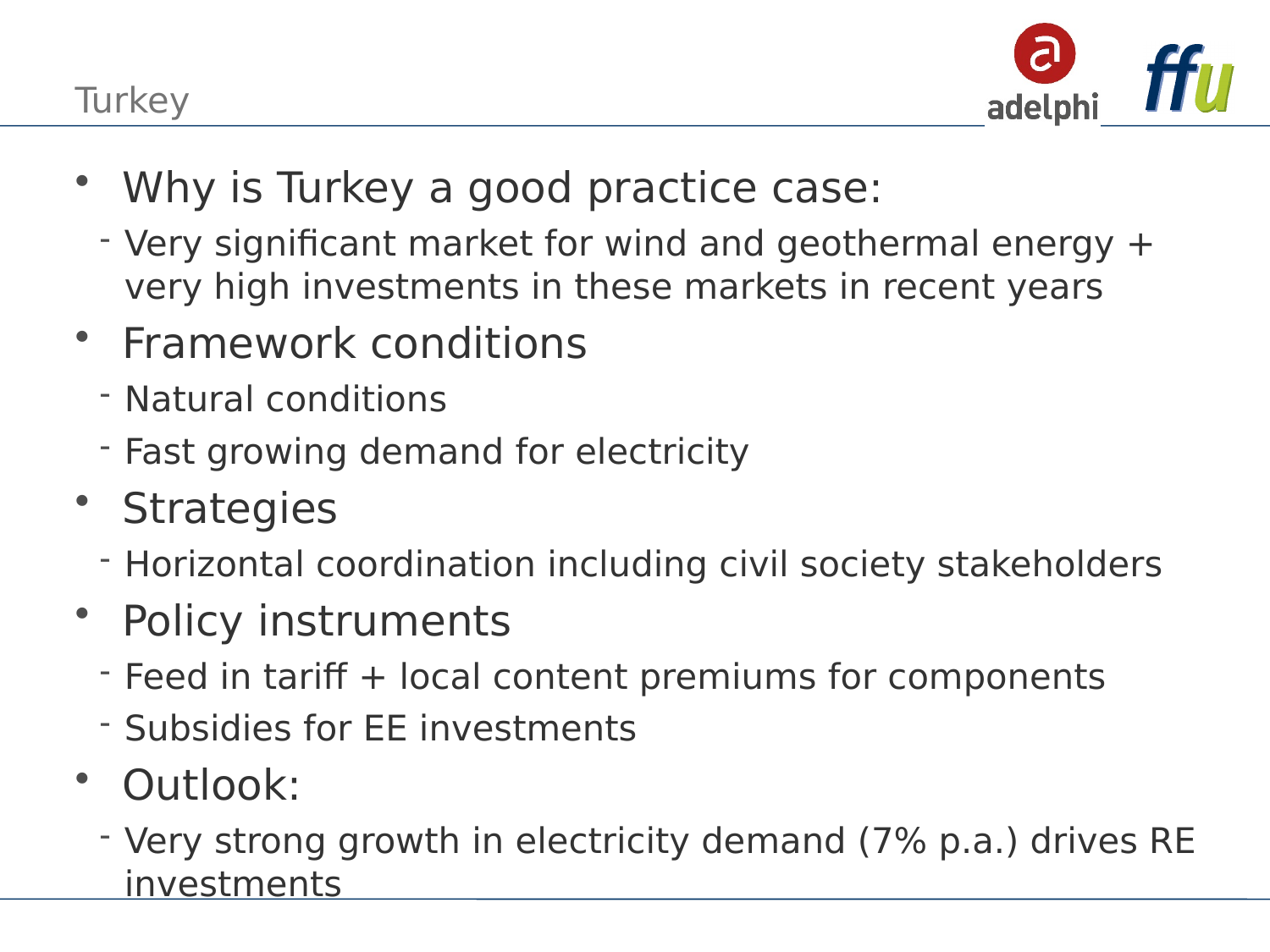

# Turkey
Why is Turkey a good practice case:
Very significant market for wind and geothermal energy + very high investments in these markets in recent years
Framework conditions
Natural conditions
Fast growing demand for electricity
Strategies
Horizontal coordination including civil society stakeholders
Policy instruments
Feed in tariff + local content premiums for components
Subsidies for EE investments
Outlook:
Very strong growth in electricity demand (7% p.a.) drives RE investments